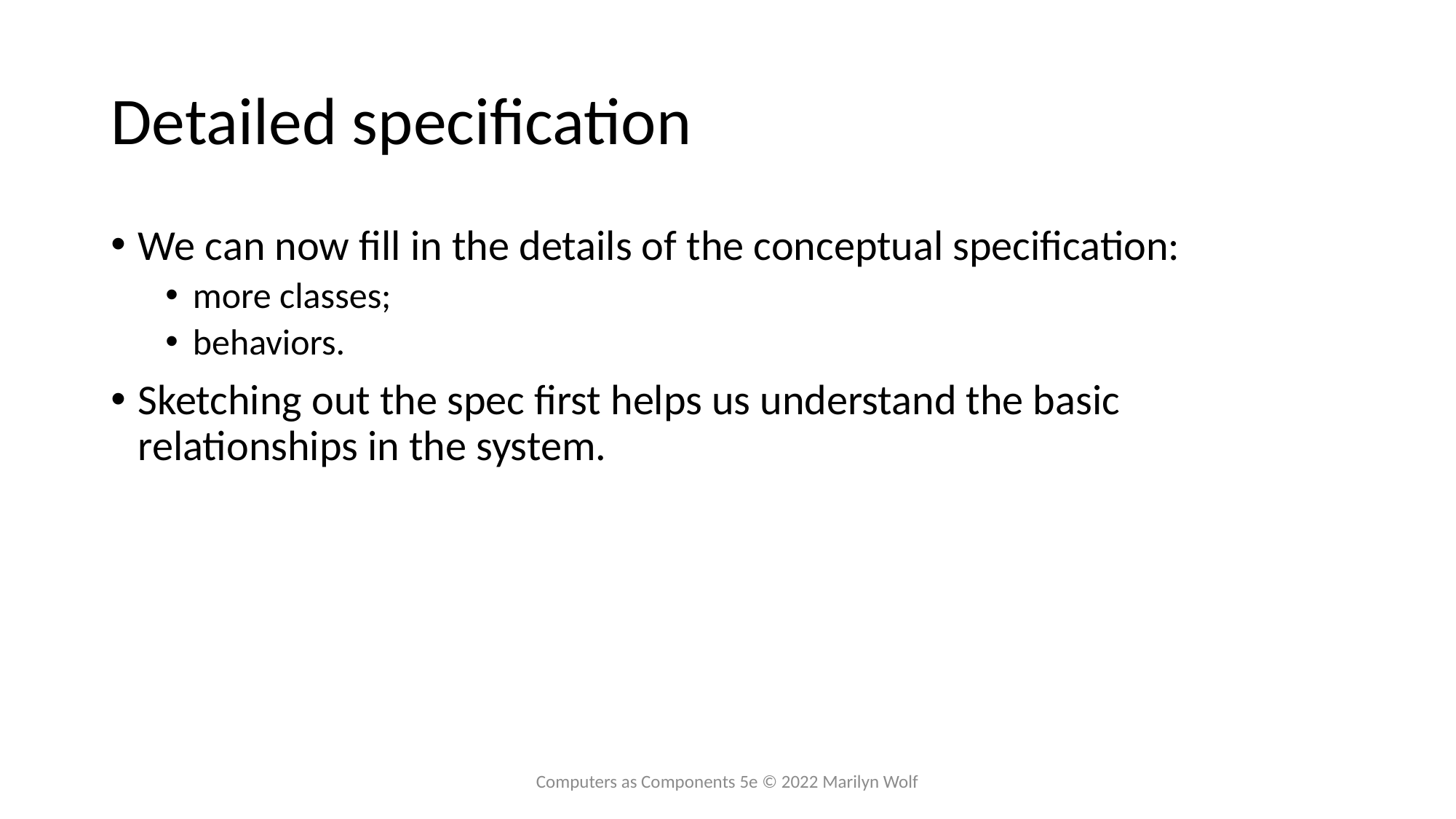

# Detailed specification
We can now fill in the details of the conceptual specification:
more classes;
behaviors.
Sketching out the spec first helps us understand the basic relationships in the system.
Computers as Components 5e © 2022 Marilyn Wolf